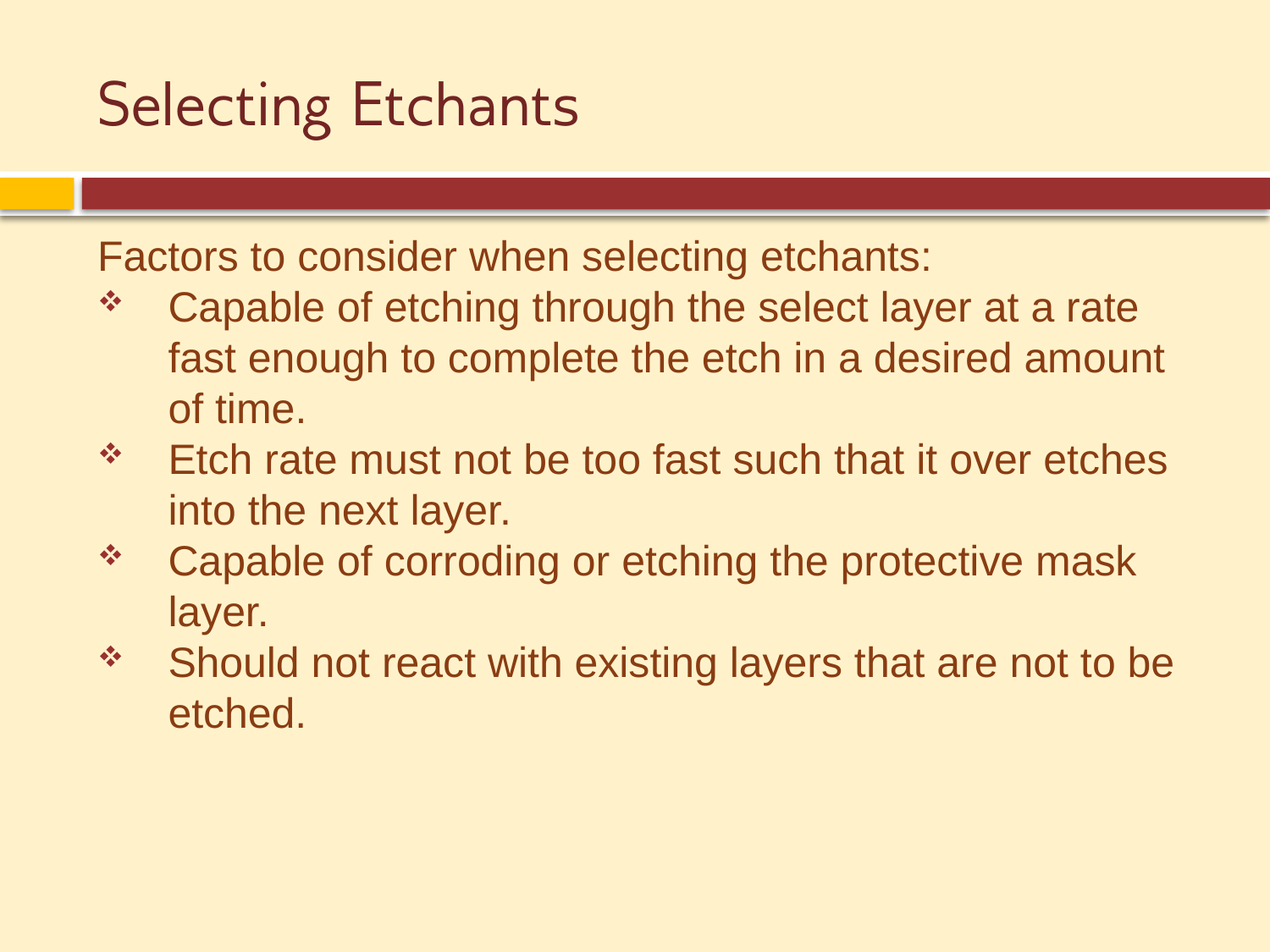

# Selecting Etchants
Factors to consider when selecting etchants:
Capable of etching through the select layer at a rate fast enough to complete the etch in a desired amount of time.
Etch rate must not be too fast such that it over etches into the next layer.
Capable of corroding or etching the protective mask layer.
Should not react with existing layers that are not to be etched.